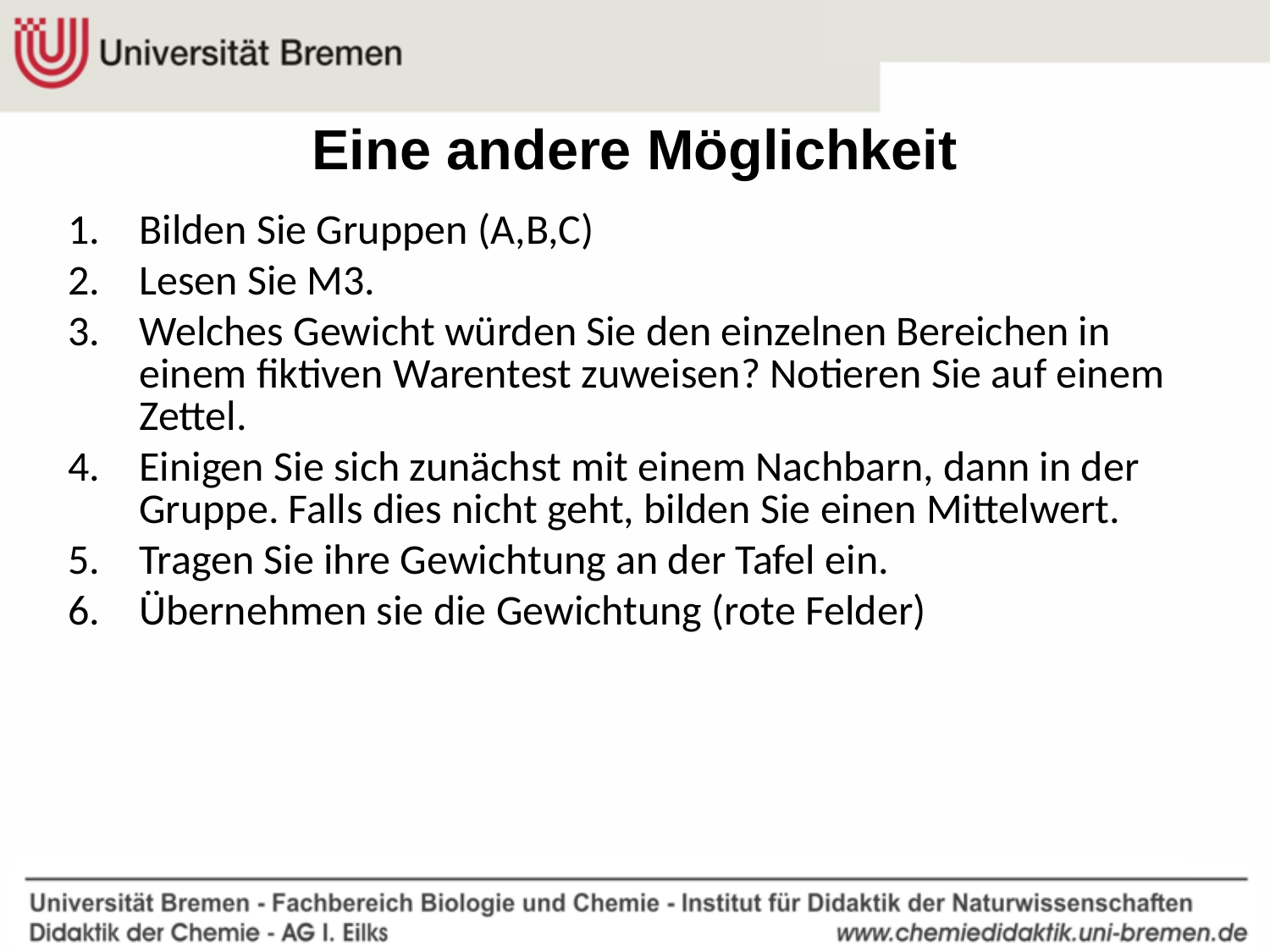

# Eine andere Möglichkeit
Bilden Sie Gruppen (A,B,C)
Lesen Sie M3.
Welches Gewicht würden Sie den einzelnen Bereichen in einem fiktiven Warentest zuweisen? Notieren Sie auf einem Zettel.
Einigen Sie sich zunächst mit einem Nachbarn, dann in der Gruppe. Falls dies nicht geht, bilden Sie einen Mittelwert.
Tragen Sie ihre Gewichtung an der Tafel ein.
Übernehmen sie die Gewichtung (rote Felder)